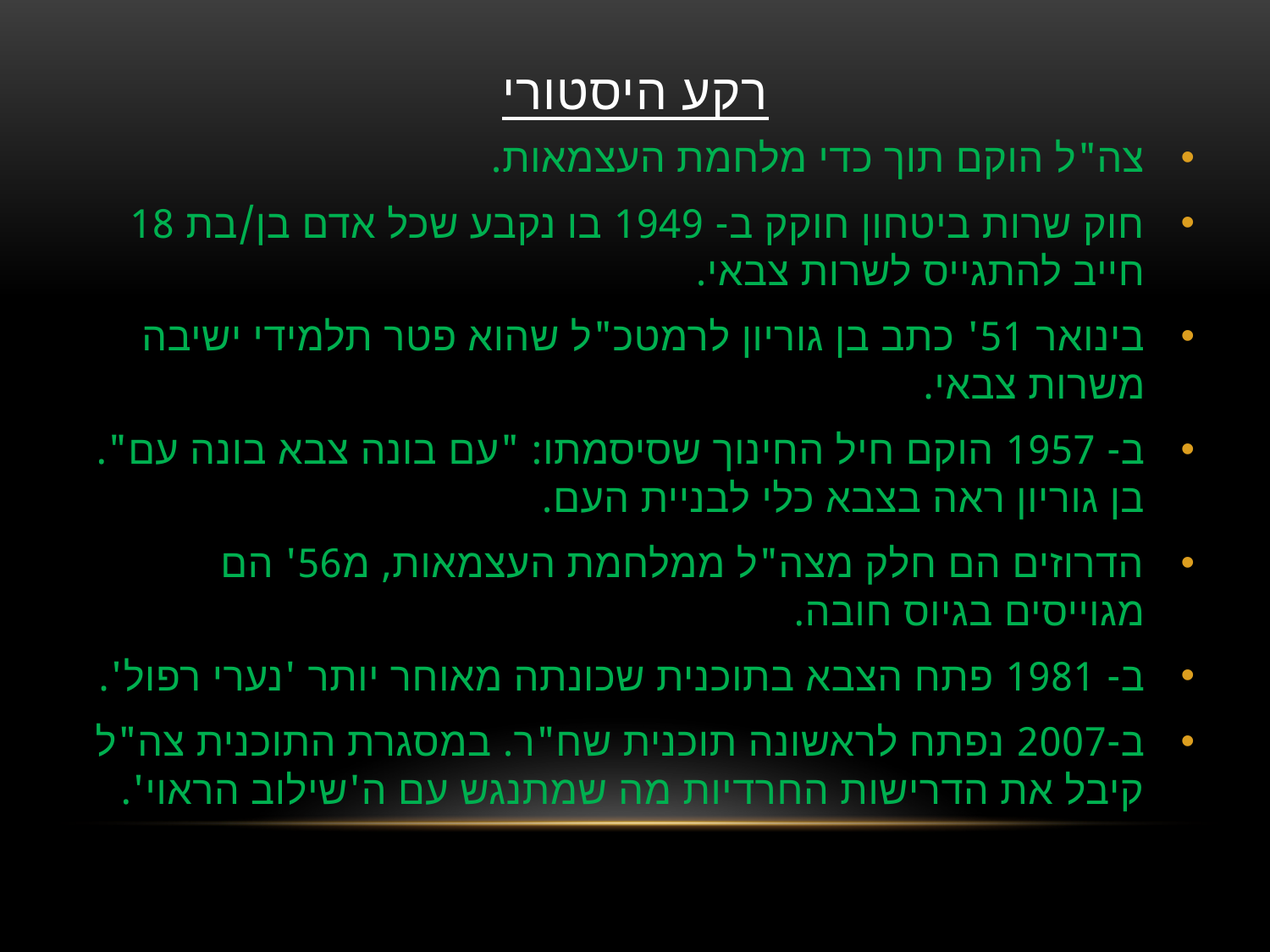

# רקע היסטורי
צה"ל הוקם תוך כדי מלחמת העצמאות.
חוק שרות ביטחון חוקק ב- 1949 בו נקבע שכל אדם בן/בת 18 חייב להתגייס לשרות צבאי.
בינואר 51' כתב בן גוריון לרמטכ"ל שהוא פטר תלמידי ישיבה משרות צבאי.
ב- 1957 הוקם חיל החינוך שסיסמתו: "עם בונה צבא בונה עם". בן גוריון ראה בצבא כלי לבניית העם.
הדרוזים הם חלק מצה"ל ממלחמת העצמאות, מ56' הם מגוייסים בגיוס חובה.
ב- 1981 פתח הצבא בתוכנית שכונתה מאוחר יותר 'נערי רפול'.
ב-2007 נפתח לראשונה תוכנית שח"ר. במסגרת התוכנית צה"ל קיבל את הדרישות החרדיות מה שמתנגש עם ה'שילוב הראוי'.